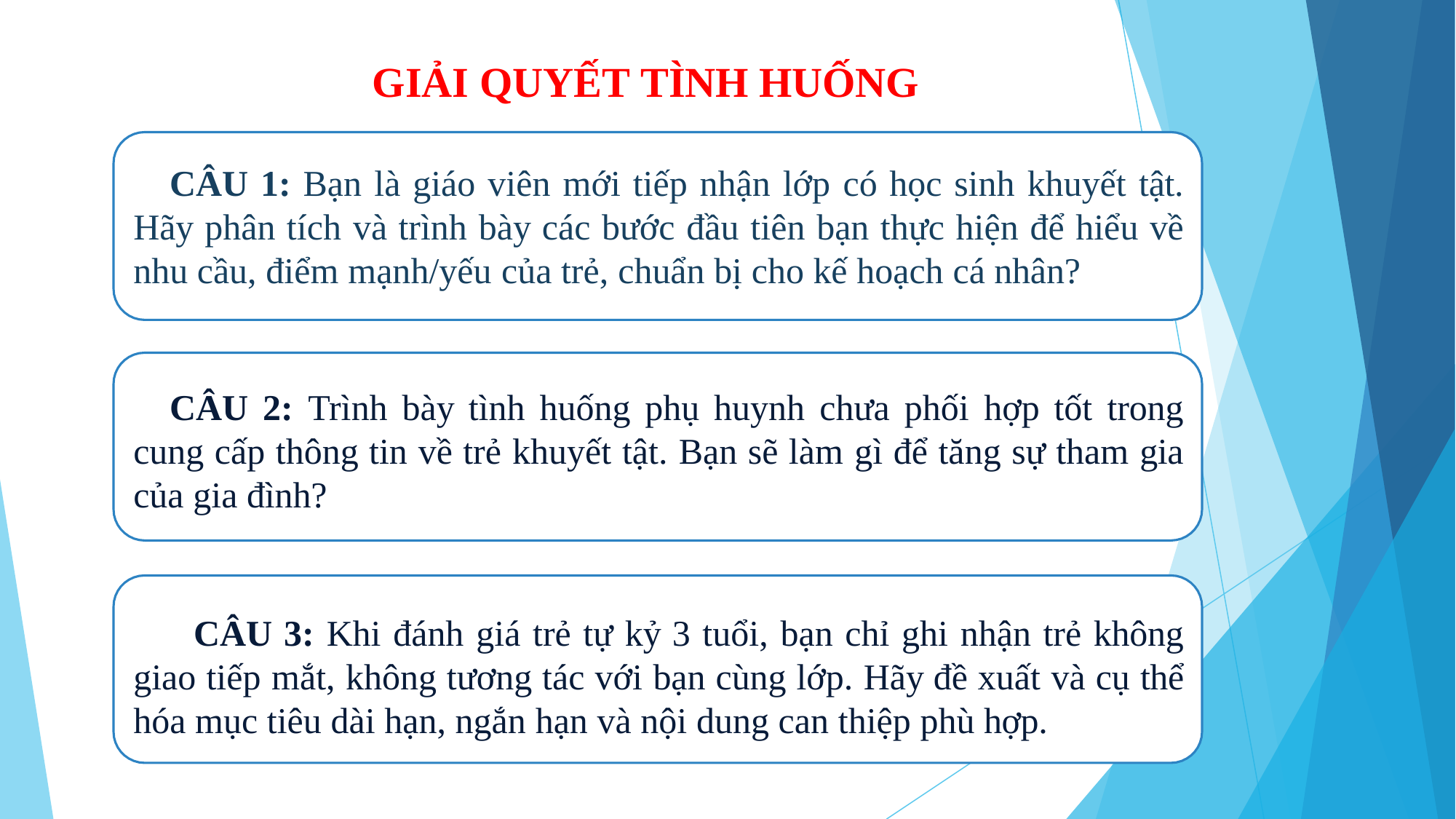

# GIẢI QUYẾT TÌNH HUỐNG

CÂU 1: Bạn là giáo viên mới tiếp nhận lớp có học sinh khuyết tật. Hãy phân tích và trình bày các bước đầu tiên bạn thực hiện để hiểu về nhu cầu, điểm mạnh/yếu của trẻ, chuẩn bị cho kế hoạch cá nhân?

CÂU 2: Trình bày tình huống phụ huynh chưa phối hợp tốt trong cung cấp thông tin về trẻ khuyết tật. Bạn sẽ làm gì để tăng sự tham gia của gia đình?

CÂU 3: Khi đánh giá trẻ tự kỷ 3 tuổi, bạn chỉ ghi nhận trẻ không giao tiếp mắt, không tương tác với bạn cùng lớp. Hãy đề xuất và cụ thể hóa mục tiêu dài hạn, ngắn hạn và nội dung can thiệp phù hợp.